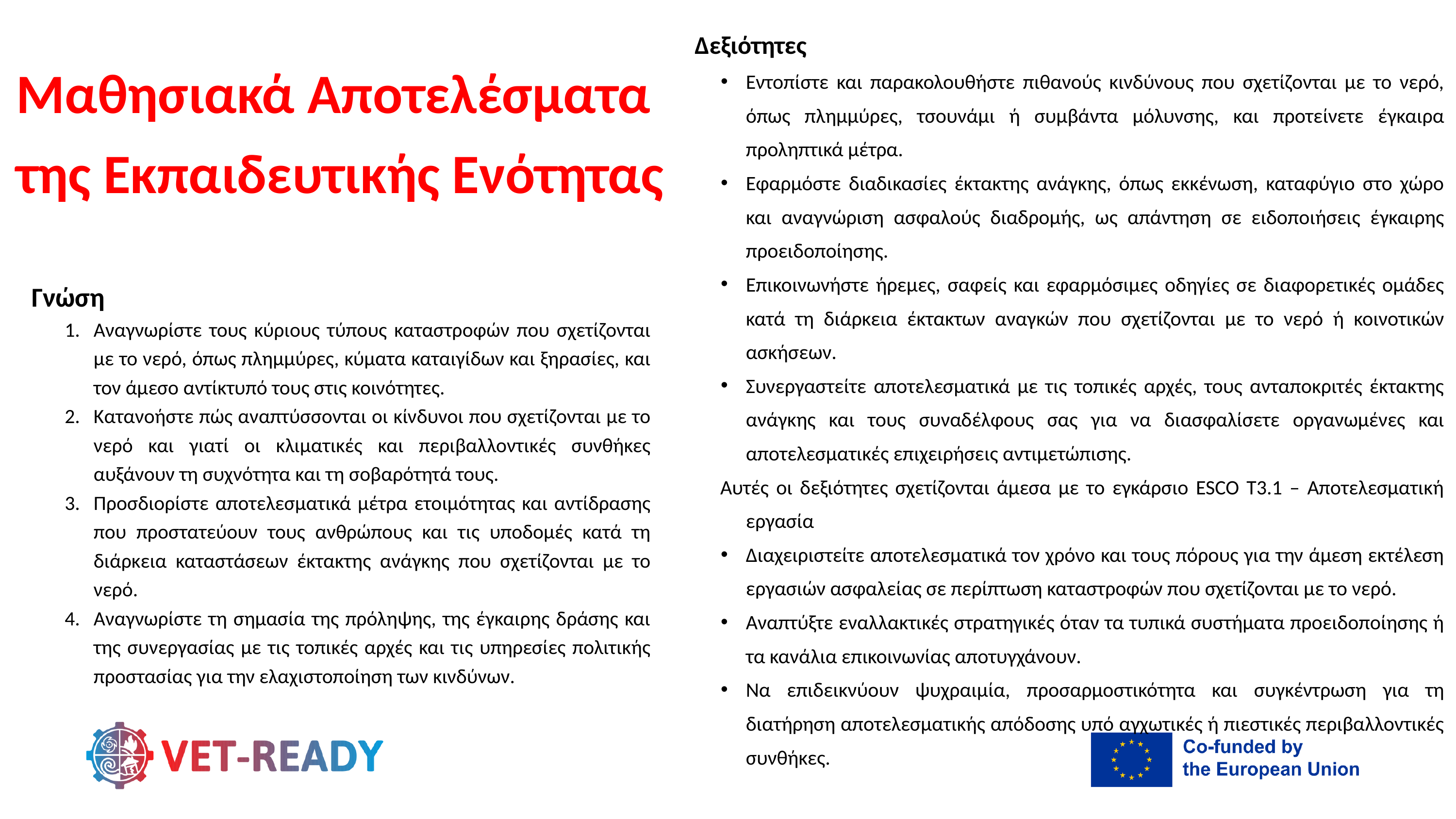

Μαθησιακά Αποτελέσματα
της Εκπαιδευτικής Ενότητας
Δεξιότητες
Εντοπίστε και παρακολουθήστε πιθανούς κινδύνους που σχετίζονται με το νερό, όπως πλημμύρες, τσουνάμι ή συμβάντα μόλυνσης, και προτείνετε έγκαιρα προληπτικά μέτρα.
Εφαρμόστε διαδικασίες έκτακτης ανάγκης, όπως εκκένωση, καταφύγιο στο χώρο και αναγνώριση ασφαλούς διαδρομής, ως απάντηση σε ειδοποιήσεις έγκαιρης προειδοποίησης.
Επικοινωνήστε ήρεμες, σαφείς και εφαρμόσιμες οδηγίες σε διαφορετικές ομάδες κατά τη διάρκεια έκτακτων αναγκών που σχετίζονται με το νερό ή κοινοτικών ασκήσεων.
Συνεργαστείτε αποτελεσματικά με τις τοπικές αρχές, τους ανταποκριτές έκτακτης ανάγκης και τους συναδέλφους σας για να διασφαλίσετε οργανωμένες και αποτελεσματικές επιχειρήσεις αντιμετώπισης.
Αυτές οι δεξιότητες σχετίζονται άμεσα με το εγκάρσιο ESCO T3.1 – Αποτελεσματική εργασία
Διαχειριστείτε αποτελεσματικά τον χρόνο και τους πόρους για την άμεση εκτέλεση εργασιών ασφαλείας σε περίπτωση καταστροφών που σχετίζονται με το νερό.
Αναπτύξτε εναλλακτικές στρατηγικές όταν τα τυπικά συστήματα προειδοποίησης ή τα κανάλια επικοινωνίας αποτυγχάνουν.
Να επιδεικνύουν ψυχραιμία, προσαρμοστικότητα και συγκέντρωση για τη διατήρηση αποτελεσματικής απόδοσης υπό αγχωτικές ή πιεστικές περιβαλλοντικές συνθήκες.
Γνώση
Αναγνωρίστε τους κύριους τύπους καταστροφών που σχετίζονται με το νερό, όπως πλημμύρες, κύματα καταιγίδων και ξηρασίες, και τον άμεσο αντίκτυπό τους στις κοινότητες.
Κατανοήστε πώς αναπτύσσονται οι κίνδυνοι που σχετίζονται με το νερό και γιατί οι κλιματικές και περιβαλλοντικές συνθήκες αυξάνουν τη συχνότητα και τη σοβαρότητά τους.
Προσδιορίστε αποτελεσματικά μέτρα ετοιμότητας και αντίδρασης που προστατεύουν τους ανθρώπους και τις υποδομές κατά τη διάρκεια καταστάσεων έκτακτης ανάγκης που σχετίζονται με το νερό.
Αναγνωρίστε τη σημασία της πρόληψης, της έγκαιρης δράσης και της συνεργασίας με τις τοπικές αρχές και τις υπηρεσίες πολιτικής προστασίας για την ελαχιστοποίηση των κινδύνων.